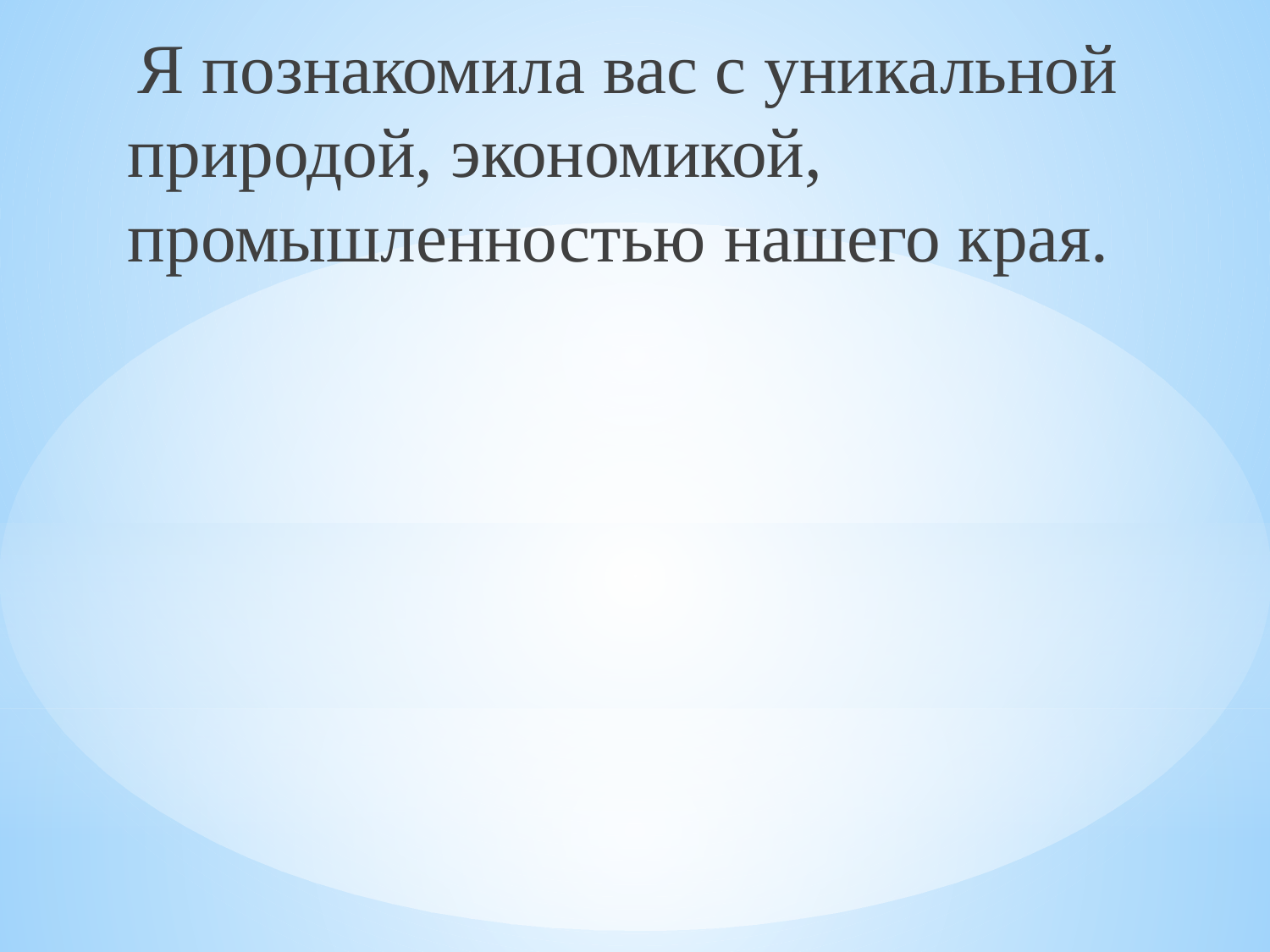

Я познакомила вас с уникальной природой, экономикой, промышленностью нашего края.
#